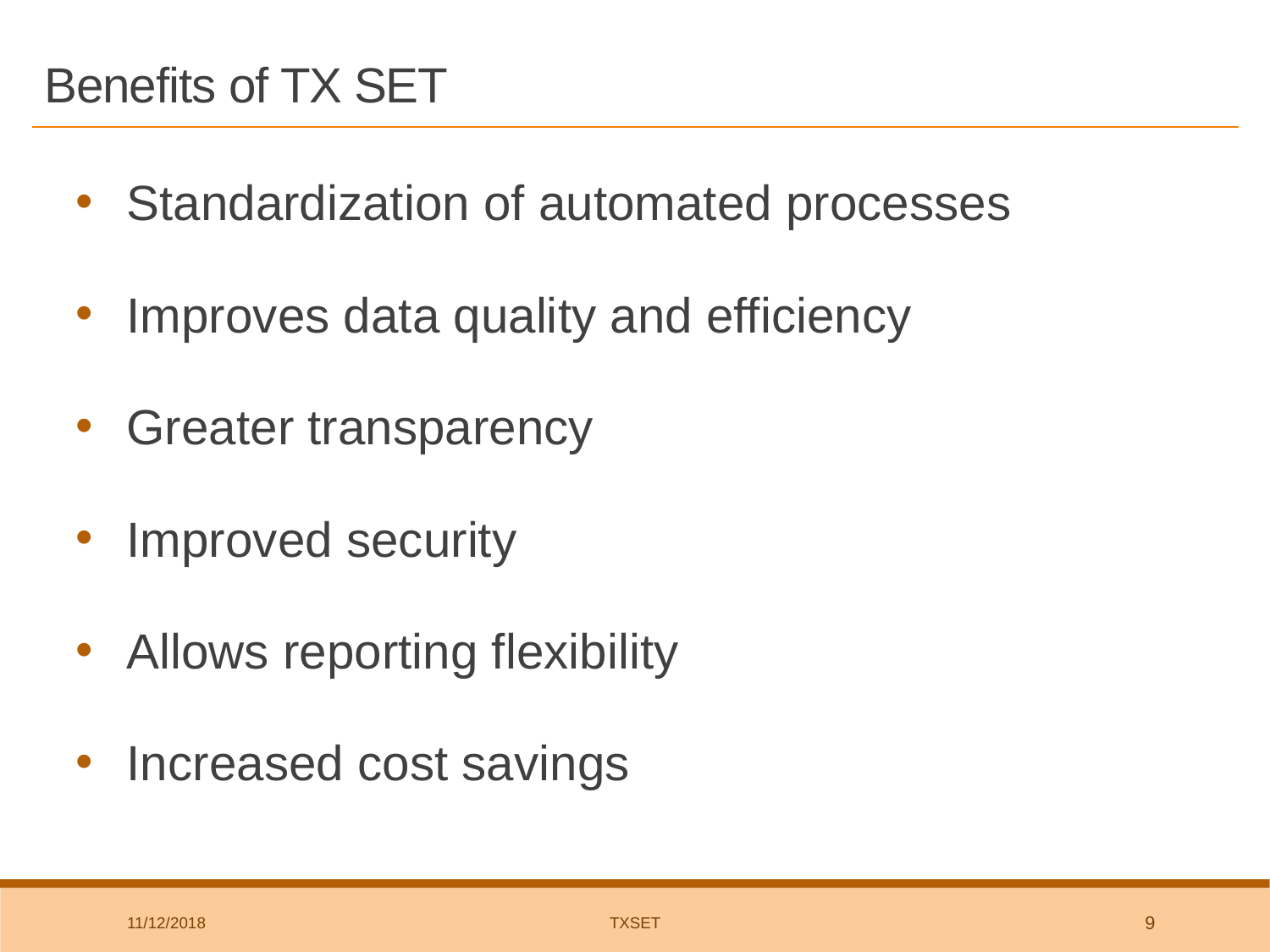

# Benefits of TX SET
Standardization of automated processes
Improves data quality and efficiency
Greater transparency
Improved security
Allows reporting flexibility
Increased cost savings
11/12/2018
TxSET
9